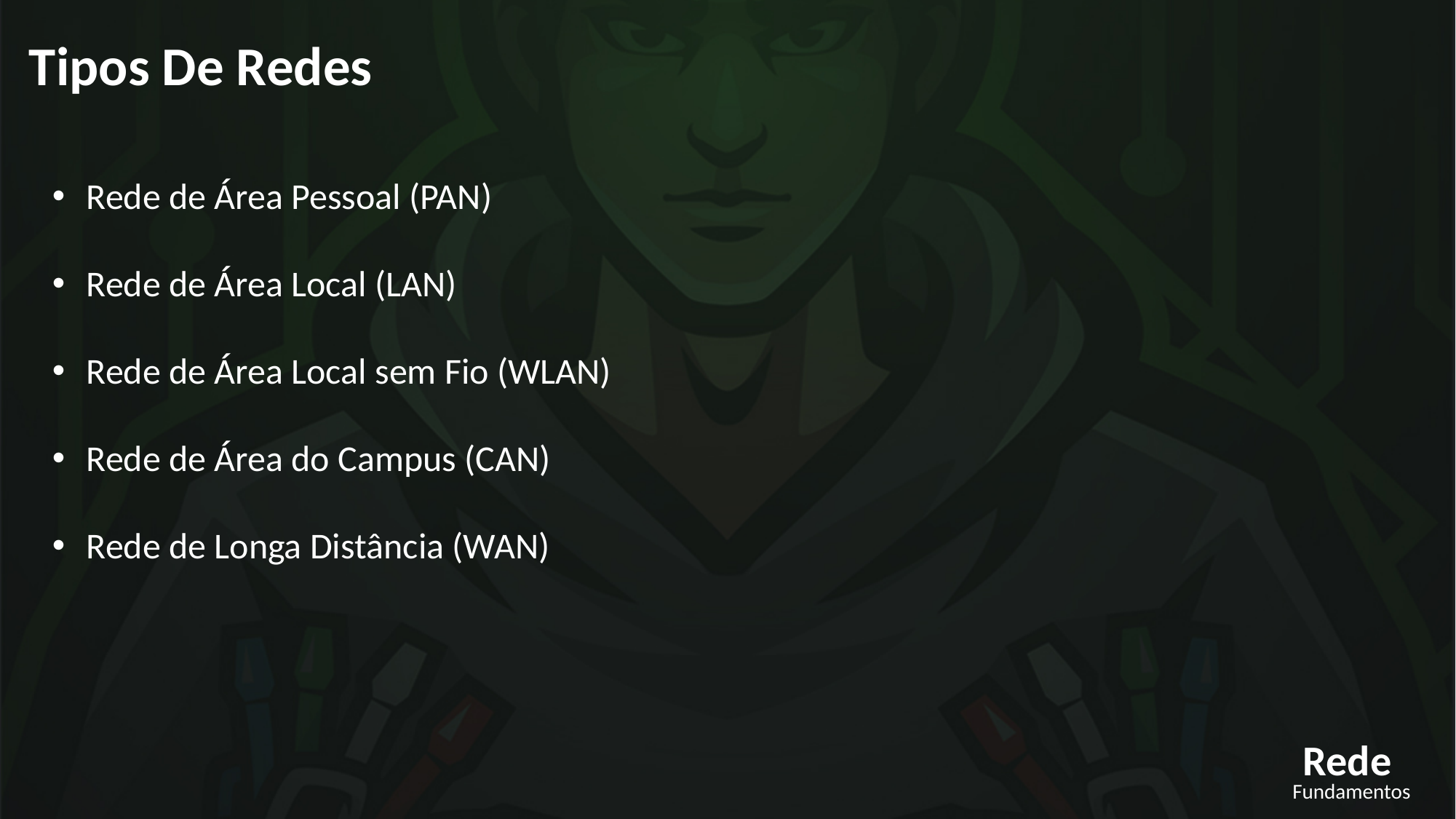

Tipos De Redes
Rede de Área Pessoal (PAN)

Rede de Área Local (LAN)

Rede de Área Local sem Fio (WLAN)

Rede de Área do Campus (CAN)

Rede de Longa Distância (WAN)
Rede
Fundamentos